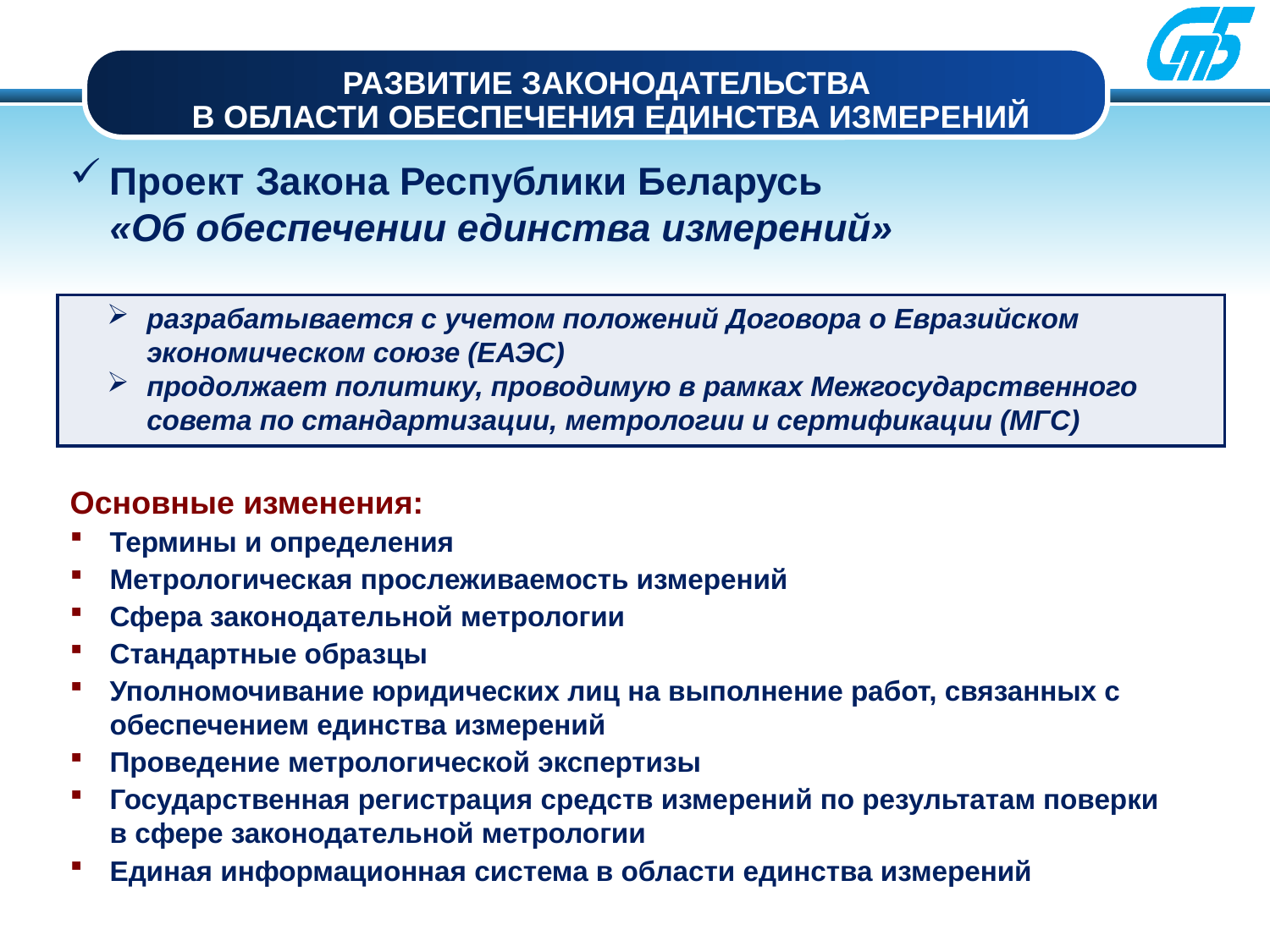

РАЗВИТИЕ ЗАКОНОДАТЕЛЬСТВА
В ОБЛАСТИ ОБЕСПЕЧЕНИЯ ЕДИНСТВА ИЗМЕРЕНИЙ
Проект Закона Республики Беларусь
«Об обеспечении единства измерений»

разрабатывается с учетом положений Договора о Евразийском экономическом союзе (ЕАЭС)
продолжает политику, проводимую в рамках Межгосударственного совета по стандартизации, метрологии и сертификации (МГС)
Основные изменения:
Термины и определения
Метрологическая прослеживаемость измерений
Сфера законодательной метрологии
Стандартные образцы
Уполномочивание юридических лиц на выполнение работ, связанных с обеспечением единства измерений
Проведение метрологической экспертизы
Государственная регистрация средств измерений по результатам поверки в сфере законодательной метрологии
Единая информационная система в области единства измерений